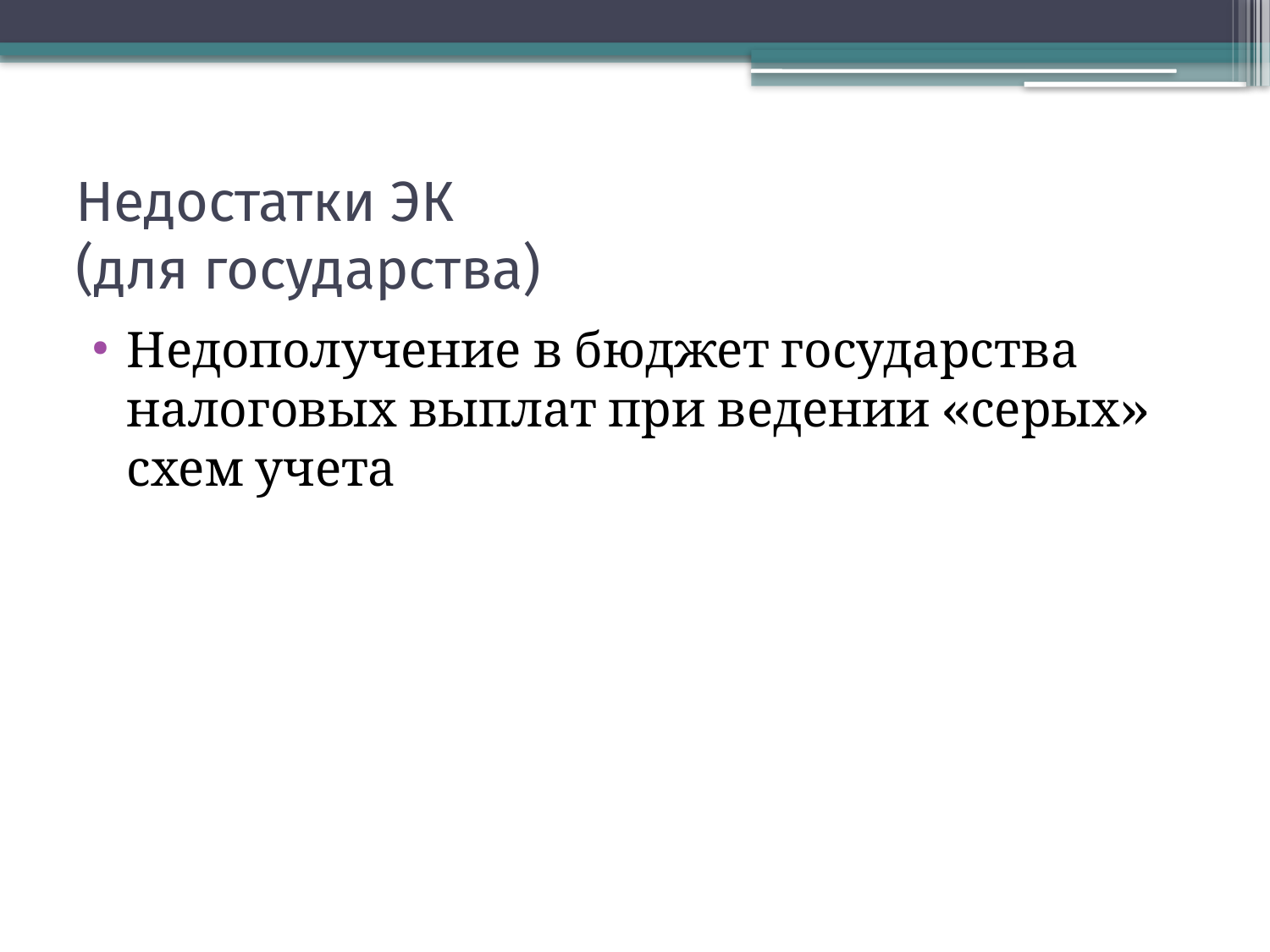

# Недостатки ЭК (для государства)
Недополучение в бюджет государства налоговых выплат при ведении «серых» схем учета